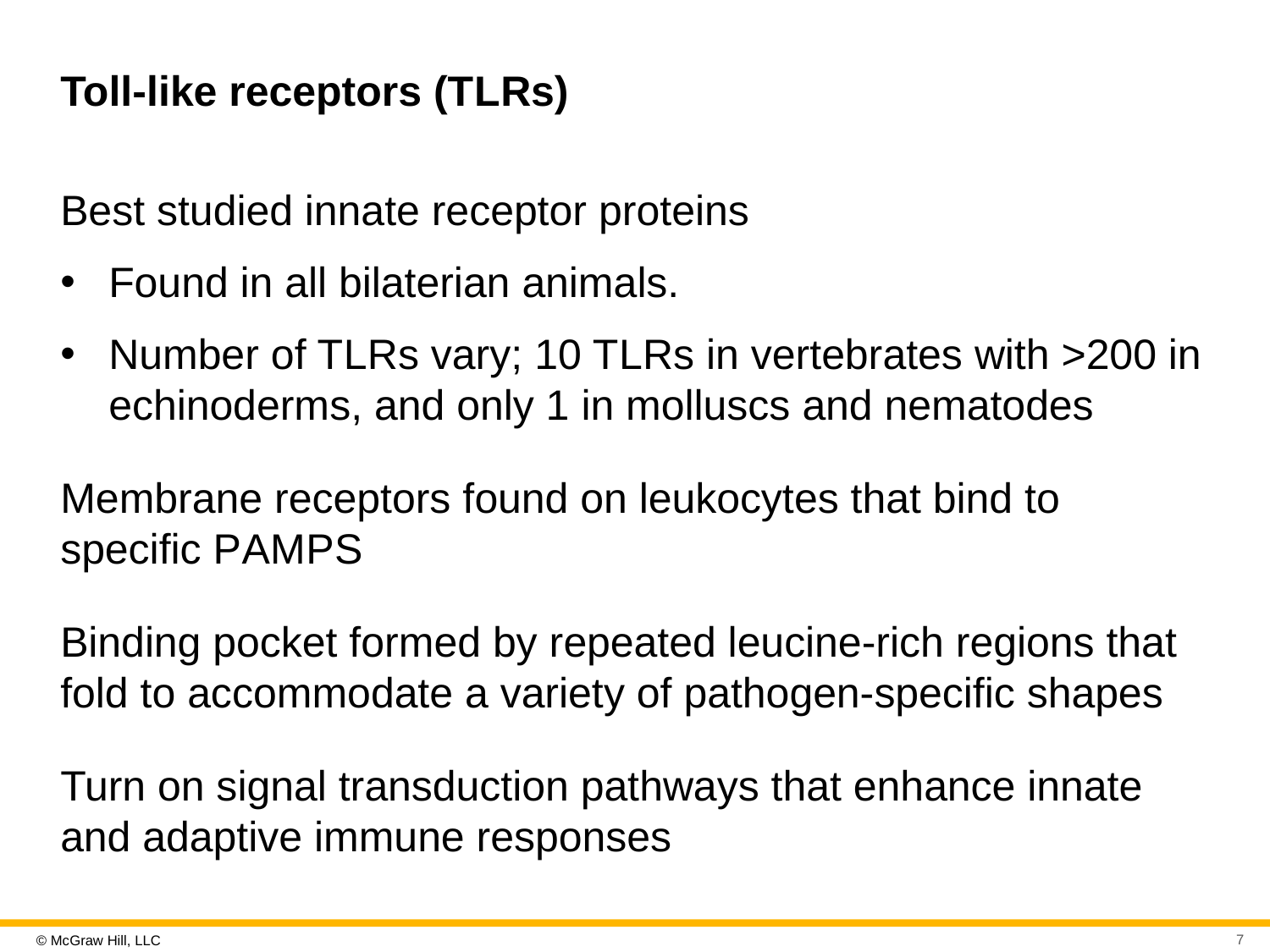

# Toll-like receptors (T L Rs)
Best studied innate receptor proteins
Found in all bilaterian animals.
Number of T L Rs vary; 10 T L Rs in vertebrates with >200 in echinoderms, and only 1 in molluscs and nematodes
Membrane receptors found on leukocytes that bind to specific P A M P S
Binding pocket formed by repeated leucine-rich regions that fold to accommodate a variety of pathogen-specific shapes
Turn on signal transduction pathways that enhance innate and adaptive immune responses
7